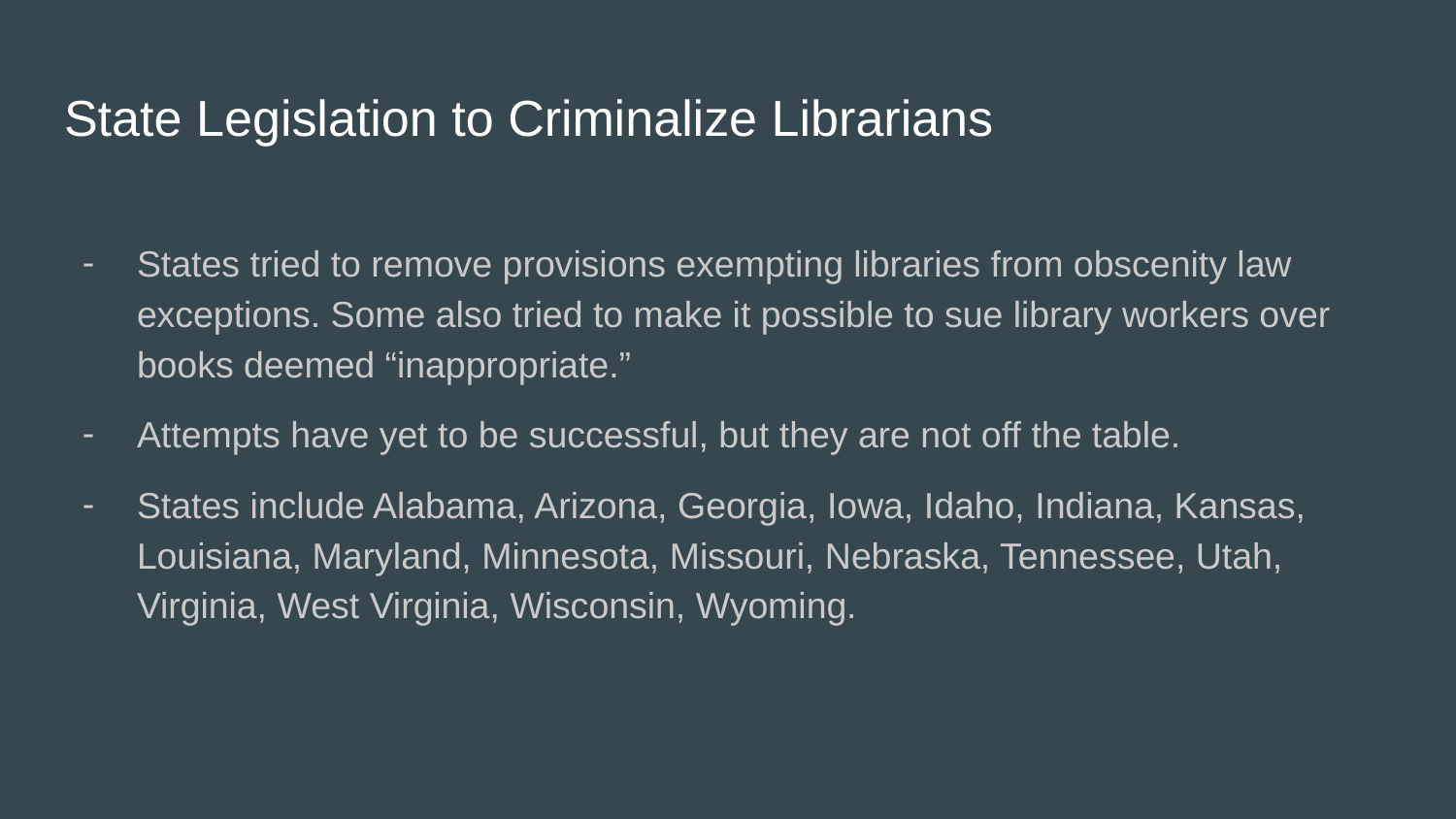

# State Legislation to Criminalize Librarians
States tried to remove provisions exempting libraries from obscenity law exceptions. Some also tried to make it possible to sue library workers over books deemed “inappropriate.”
Attempts have yet to be successful, but they are not off the table.
States include Alabama, Arizona, Georgia, Iowa, Idaho, Indiana, Kansas, Louisiana, Maryland, Minnesota, Missouri, Nebraska, Tennessee, Utah, Virginia, West Virginia, Wisconsin, Wyoming.